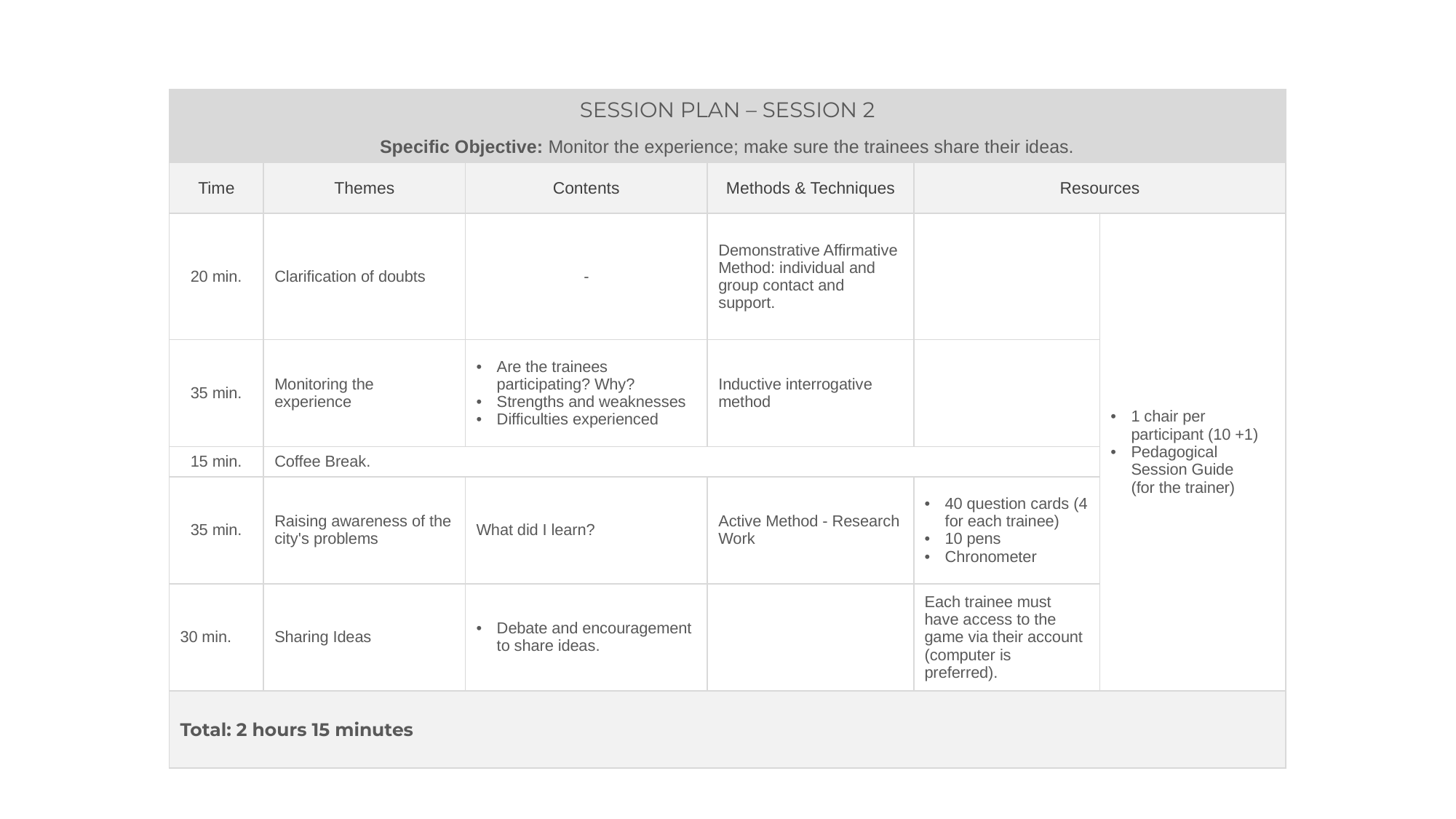

| SESSION PLAN – SESSION 2 Specific Objective: Monitor the experience; make sure the trainees share their ideas. |  |  |  |  |  |
| --- | --- | --- | --- | --- | --- |
| Time | Themes | Contents | Methods & Techniques | Resources |  |
| 20 min. | Clarification of doubts | - | Demonstrative Affirmative Method: individual and group contact and support. |  | 1 chair per participant (10 +1) Pedagogical Session Guide (for the trainer) |
| 35 min. | Monitoring the experience | Are the trainees participating? Why? Strengths and weaknesses Difficulties experienced | Inductive interrogative method |  |  |
| 15 min. | Coffee Break. |  |  |  |  |
| 35 min. | Raising awareness of the city's problems | What did I learn? | Active Method - Research Work | 40 question cards (4 for each trainee) 10 pens Chronometer |  |
| 30 min. | Sharing Ideas | Debate and encouragement to share ideas. |  | Each trainee must have access to the game via their account (computer is preferred). |  |
| Total: 2 hours 15 minutes |  |  |  |  |  |